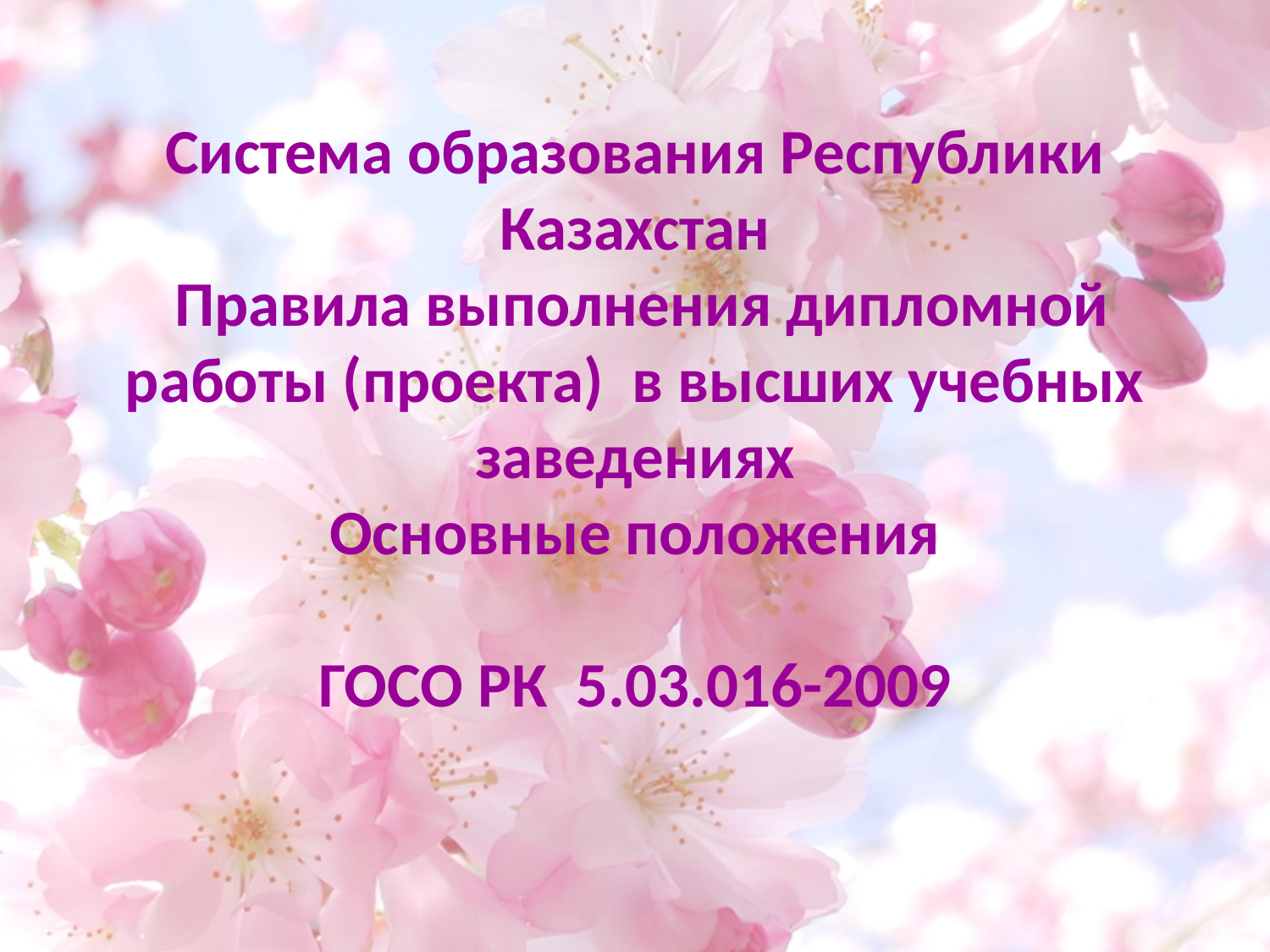

Система образования Республики Казахстан
 Правила выполнения дипломной работы (проекта)  в высших учебных заведениях
Основные положения

ГОСО РК  5.03.016-2009